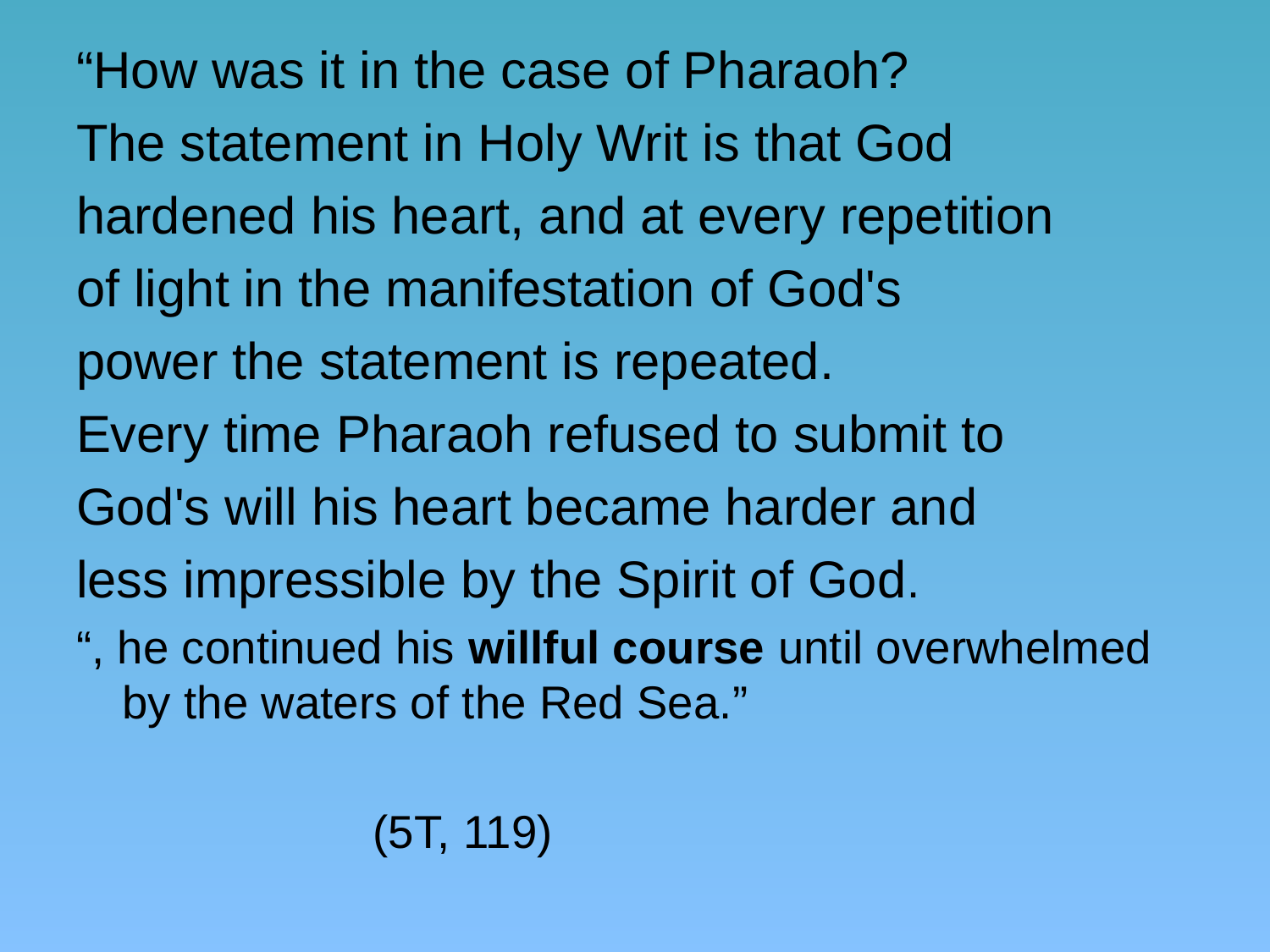

“How was it in the case of Pharaoh?
The statement in Holy Writ is that God
hardened his heart, and at every repetition
of light in the manifestation of God's
power the statement is repeated.
Every time Pharaoh refused to submit to
God's will his heart became harder and
less impressible by the Spirit of God.
“, he continued his willful course until overwhelmed by the waters of the Red Sea.”

                       (5T, 119)

#